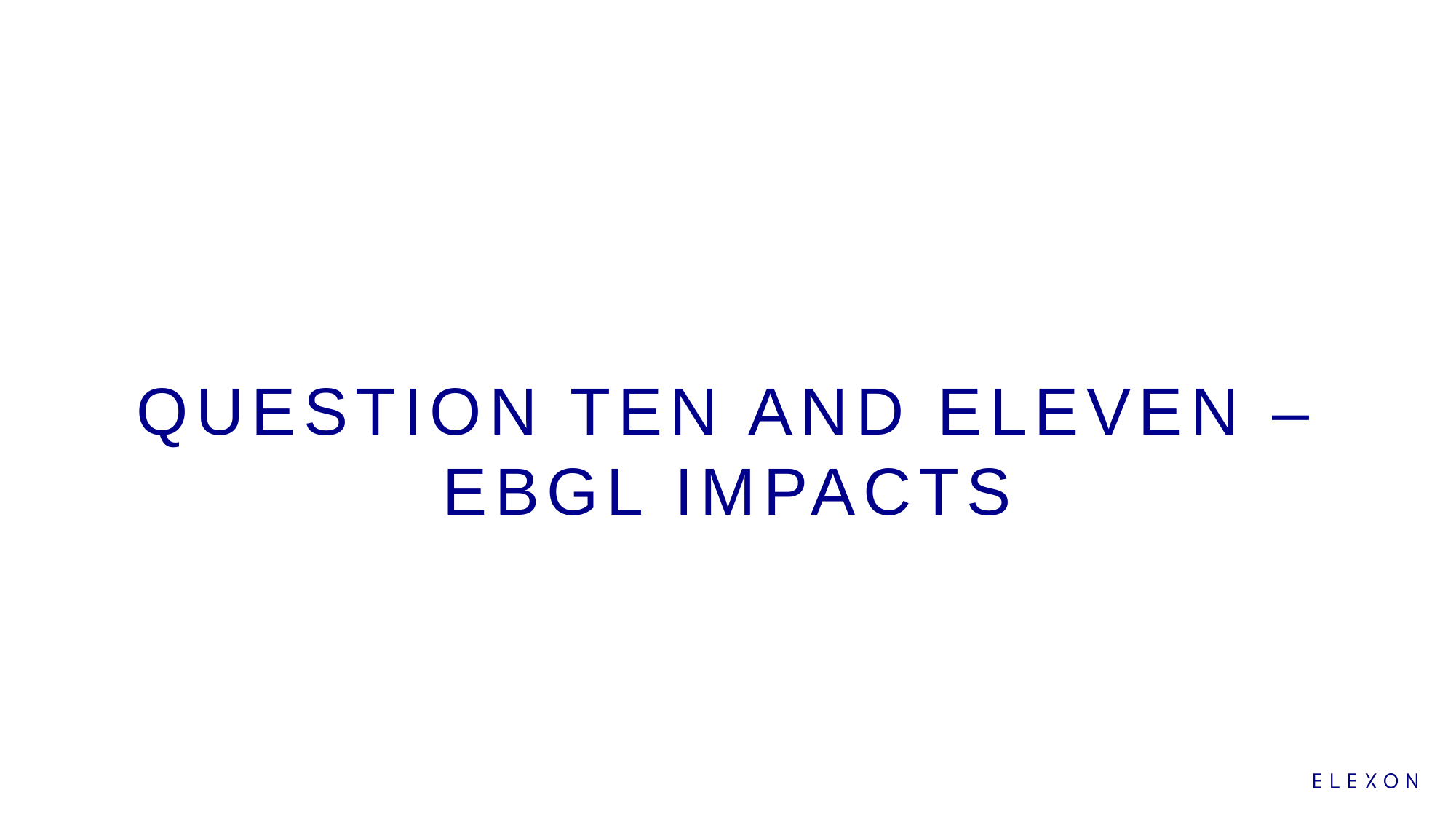

# Question ten and eleven – EBGL impacts